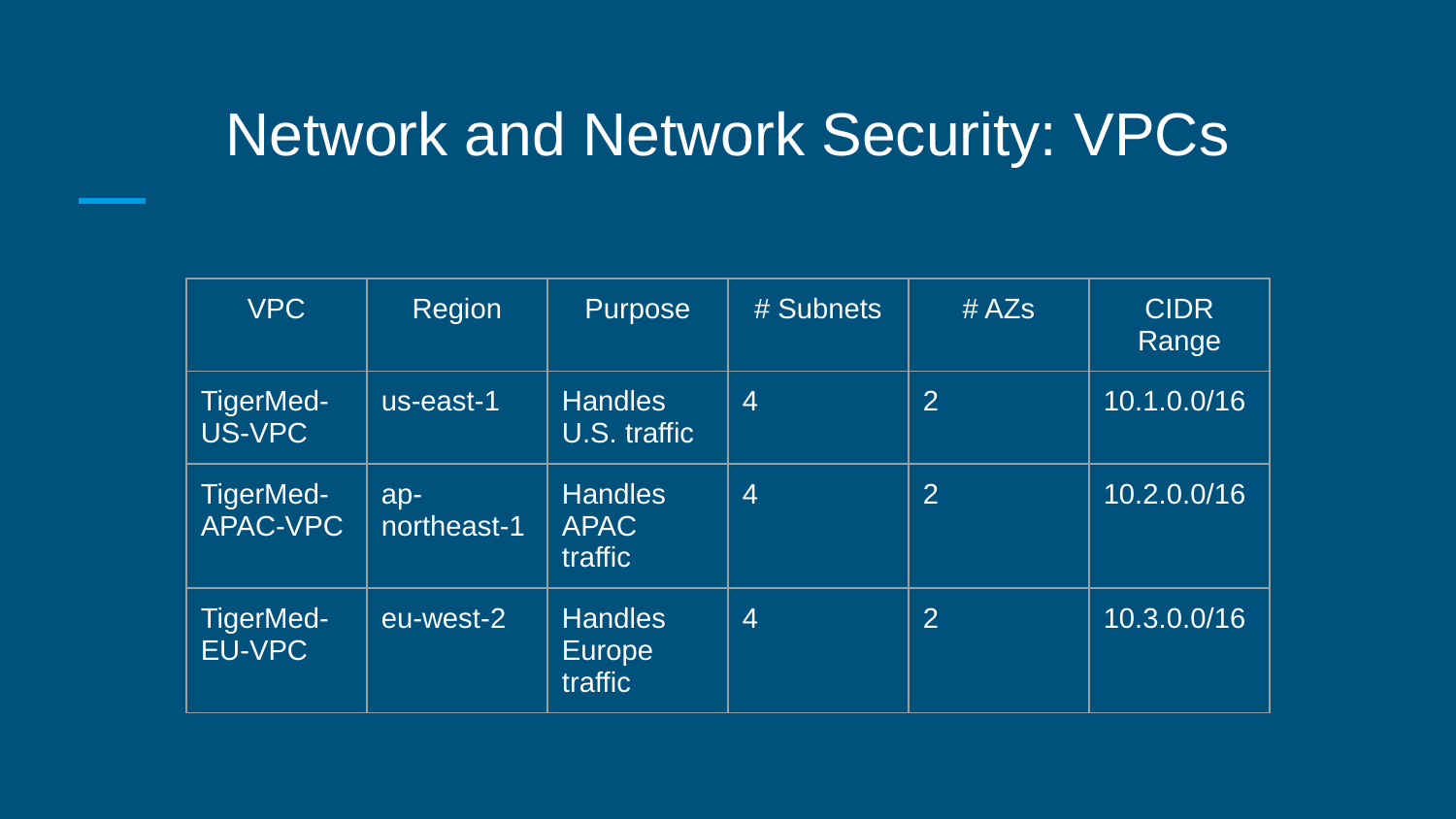

# Network and Network Security: VPCs
| VPC | Region | Purpose | # Subnets | # AZs | CIDR Range |
| --- | --- | --- | --- | --- | --- |
| TigerMed-US-VPC | us-east-1 | Handles U.S. traffic | 4 | 2 | 10.1.0.0/16 |
| TigerMed-APAC-VPC | ap-northeast-1 | Handles APAC traffic | 4 | 2 | 10.2.0.0/16 |
| TigerMed-EU-VPC | eu-west-2 | Handles Europe traffic | 4 | 2 | 10.3.0.0/16 |